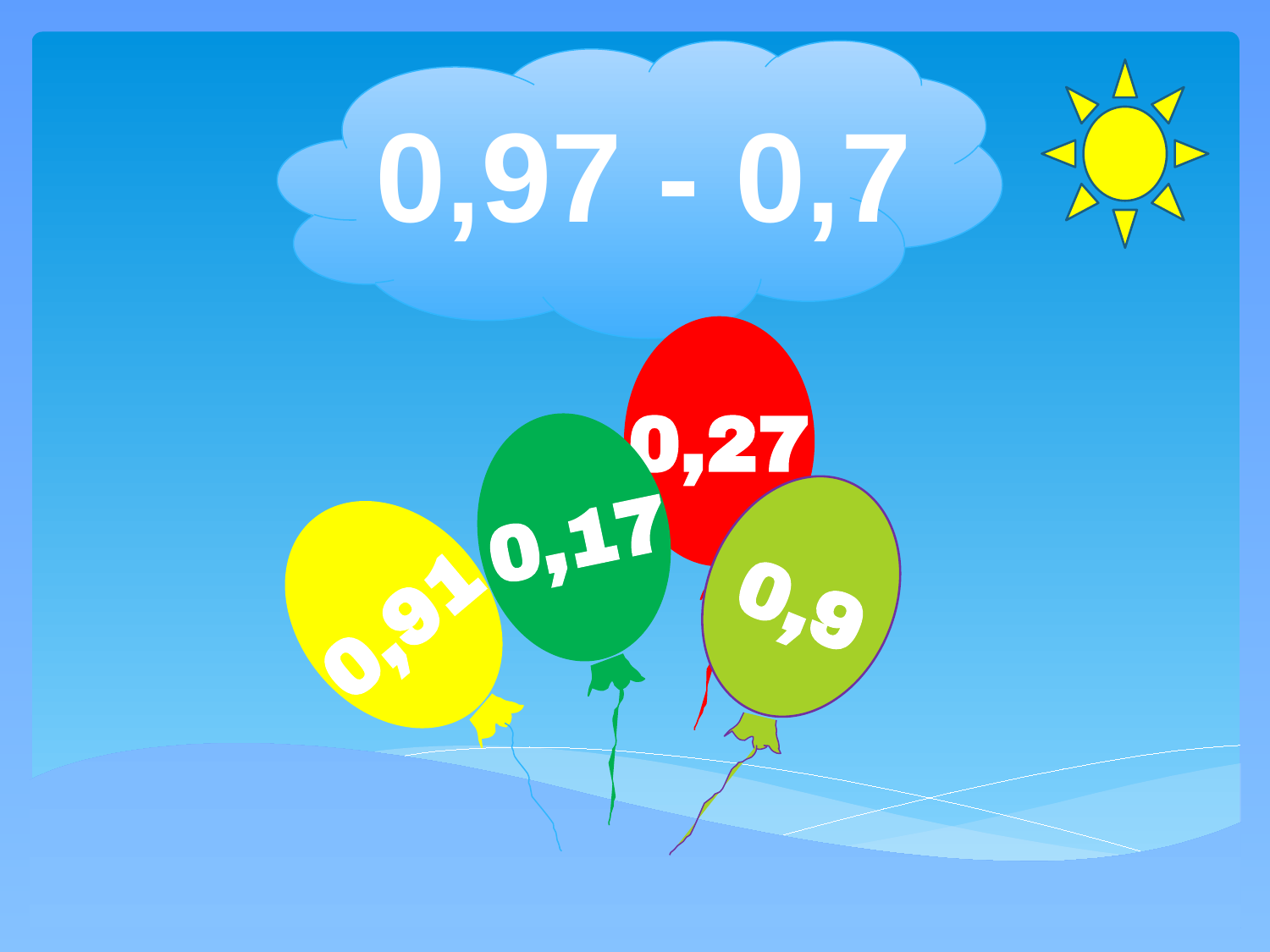

0,97 - 0,7

#

0,27

0,17

0,9

0,91